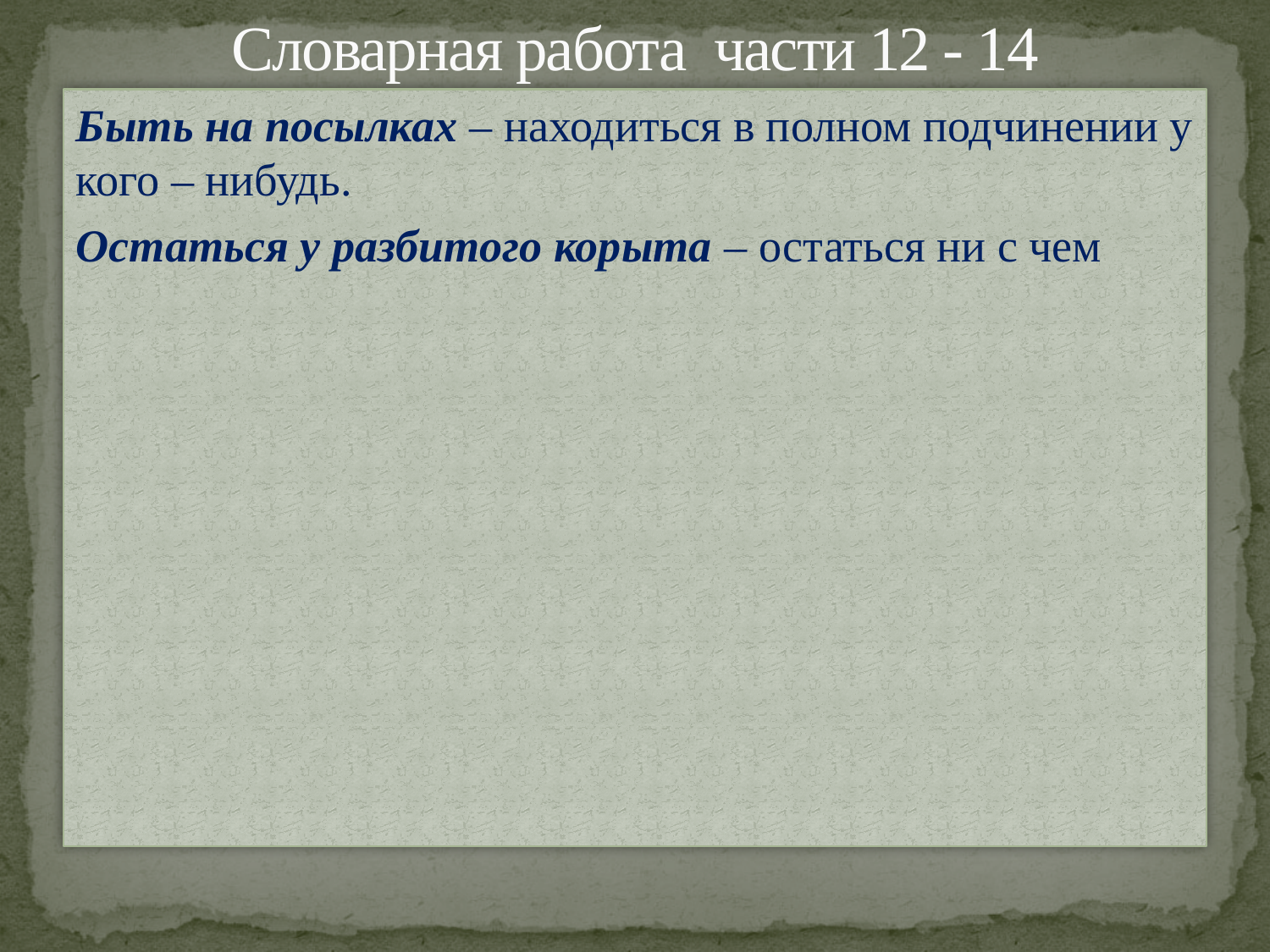

# Словарная работа  части 12 - 14
Быть на посылках – находиться в полном подчинении у кого – нибудь.
Остаться у разбитого корыта – остаться ни с чем